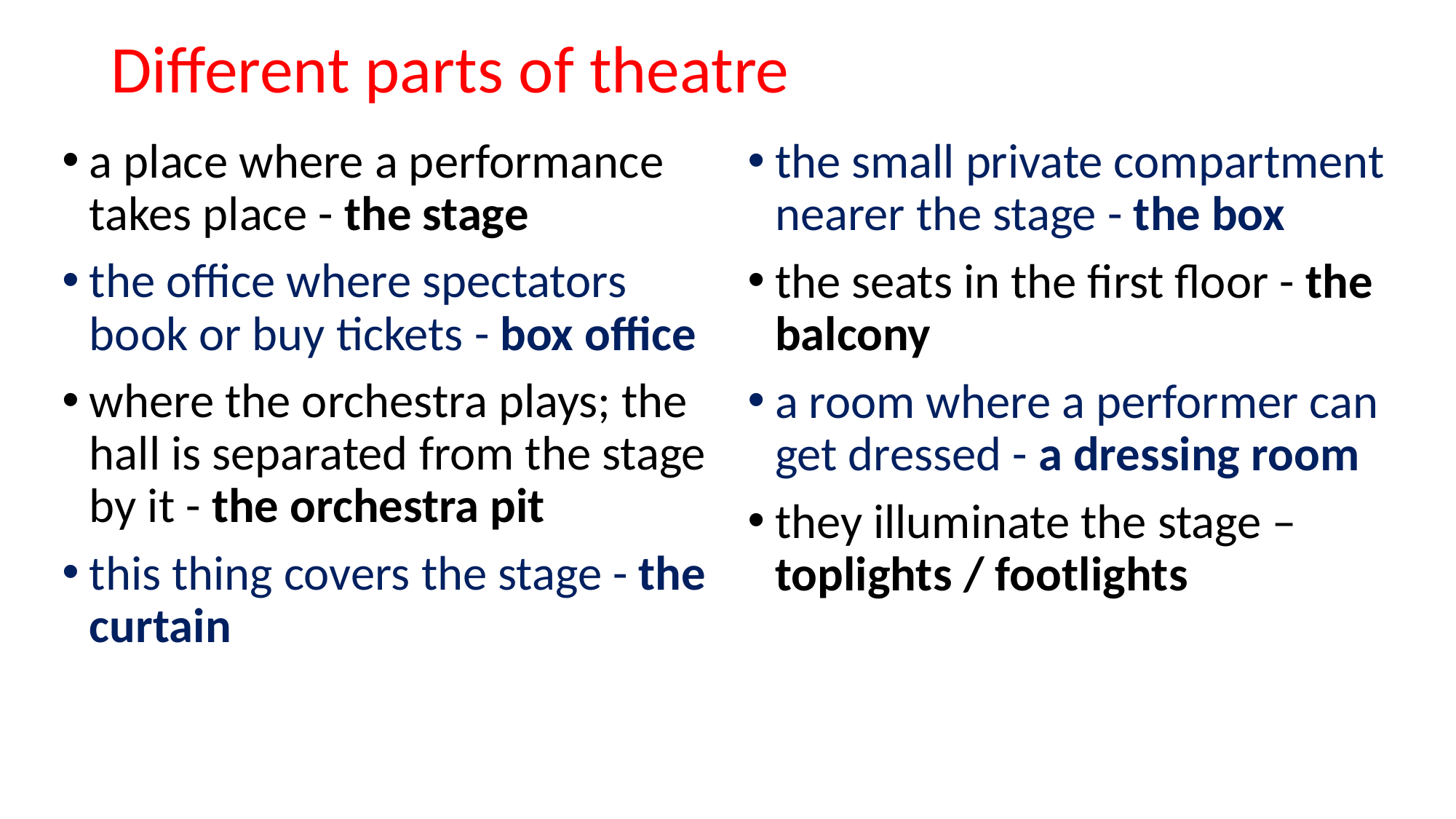

# Different parts of theatre
a place where a performance takes place - the stage
the office where spectators book or buy tickets - box office
where the orchestra plays; the hall is separated from the stage by it - the orchestra pit
this thing covers the stage - the curtain
the small private compartment nearer the stage - the box
the seats in the first floor - the balcony
a room where a performer can get dressed - a dressing room
they illuminate the stage – toplights / footlights